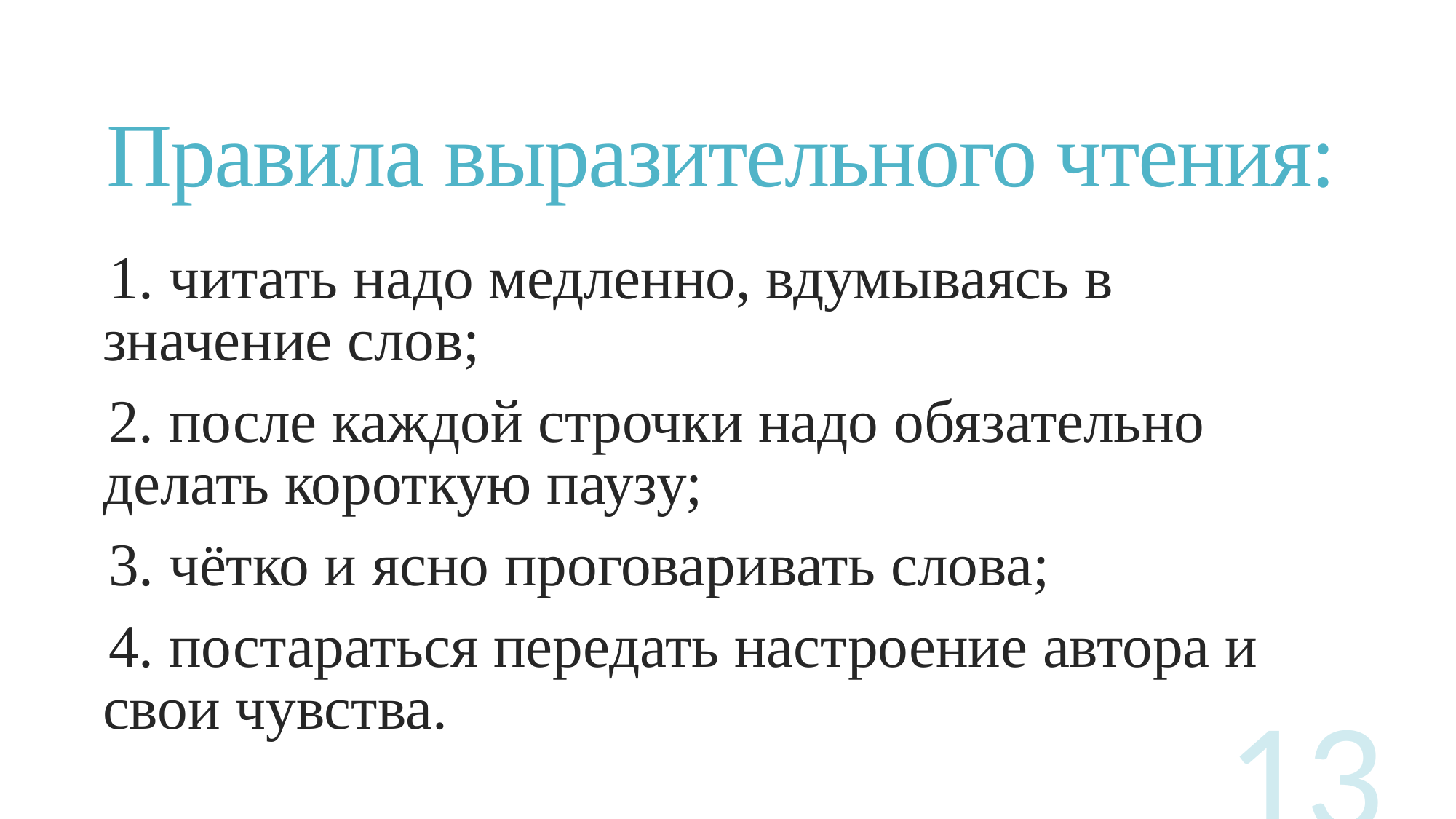

# Правила выразительного чтения:
1. читать надо медленно, вдумываясь в значение слов;
2. после каждой строчки надо обязательно делать короткую паузу;
3. чётко и ясно проговаривать слова;
4. постараться передать настроение автора и свои чувства.
13